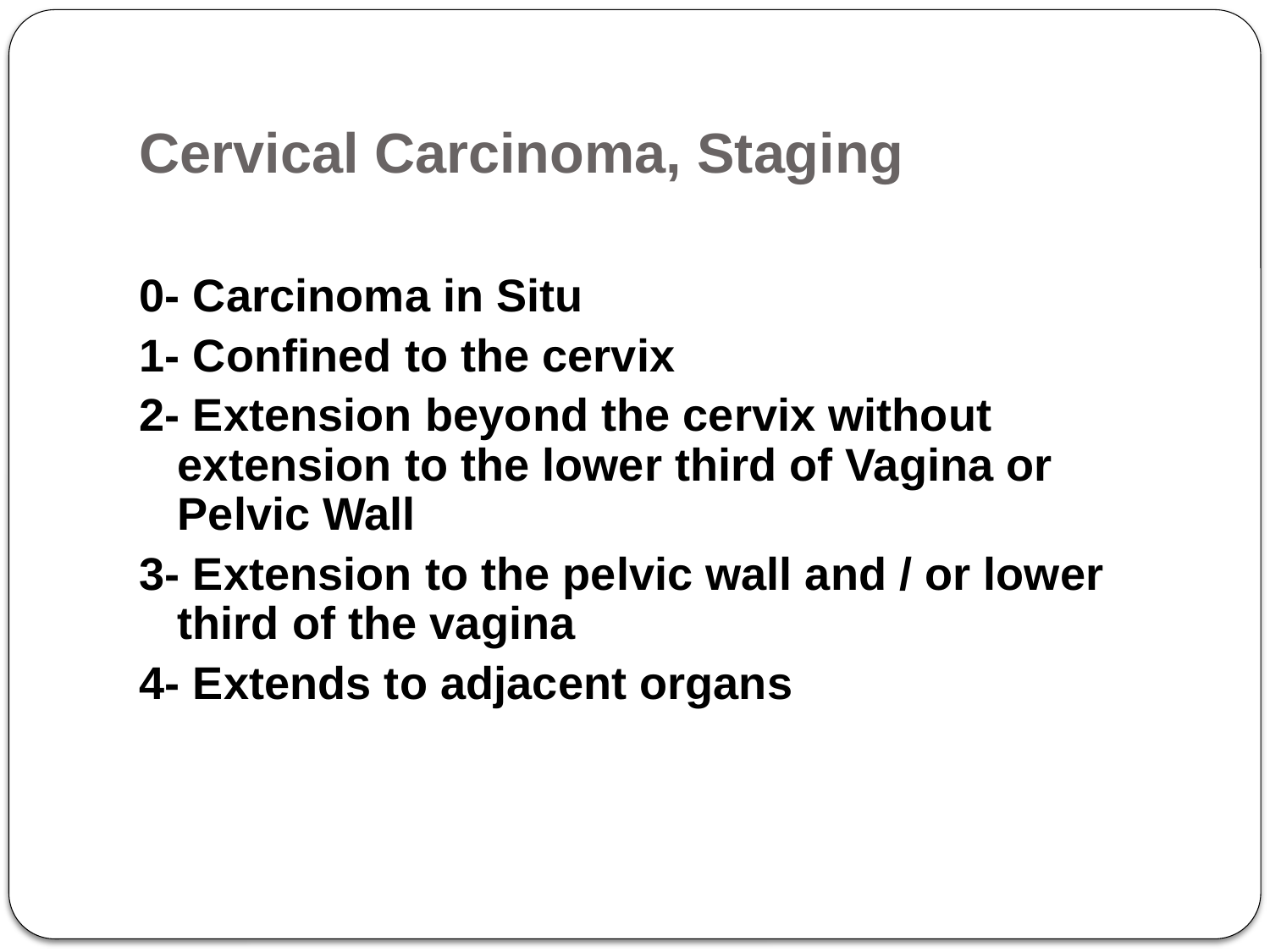

# Cervical Carcinoma, Staging

0- Carcinoma in Situ
1- Confined to the cervix
2- Extension beyond the cervix without extension to the lower third of Vagina or Pelvic Wall
3- Extension to the pelvic wall and / or lower third of the vagina
4- Extends to adjacent organs